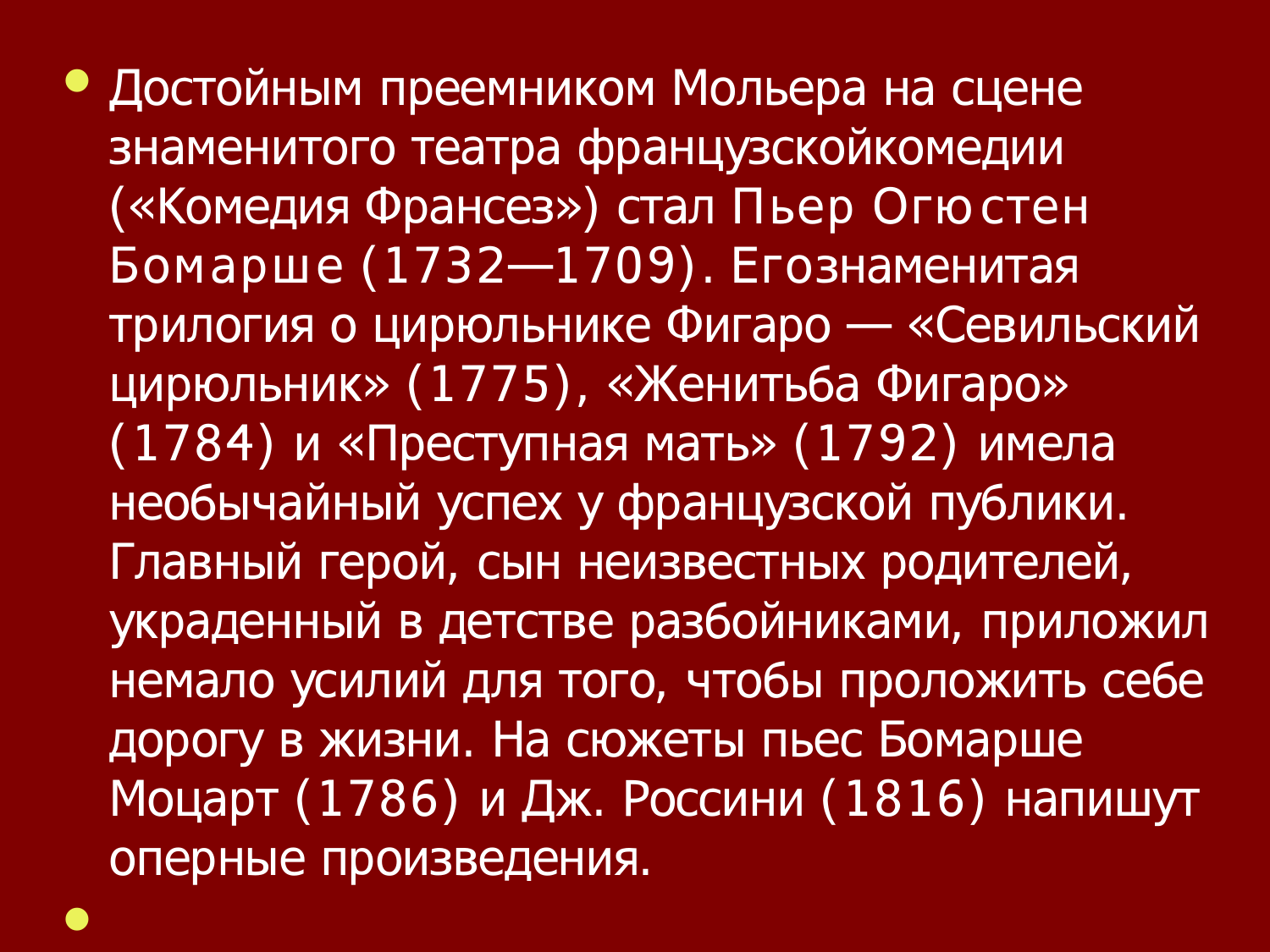

Достойным преемником Мольера на сцене знаменитого театра французскойкомедии («Комедия Франсез») стал Пьер Огюстен Бомарше (1732—1709). Егознаменитая трилогия о цирюльнике Фигаро — «Се­вильский цирюльник» (1775), «Женитьба Фигаро» (1784) и «Преступная мать» (1792) имела необычай­ный успех у французской публики. Главный герой, сын неизвестных родителей, украденный в детстве разбойниками, приложил немало усилий для того, чтобы проложить себе дорогу в жизни. На сюжеты пьес Бомарше Моцарт (1786) и Дж. Россини (1816) напишут оперные произведения.